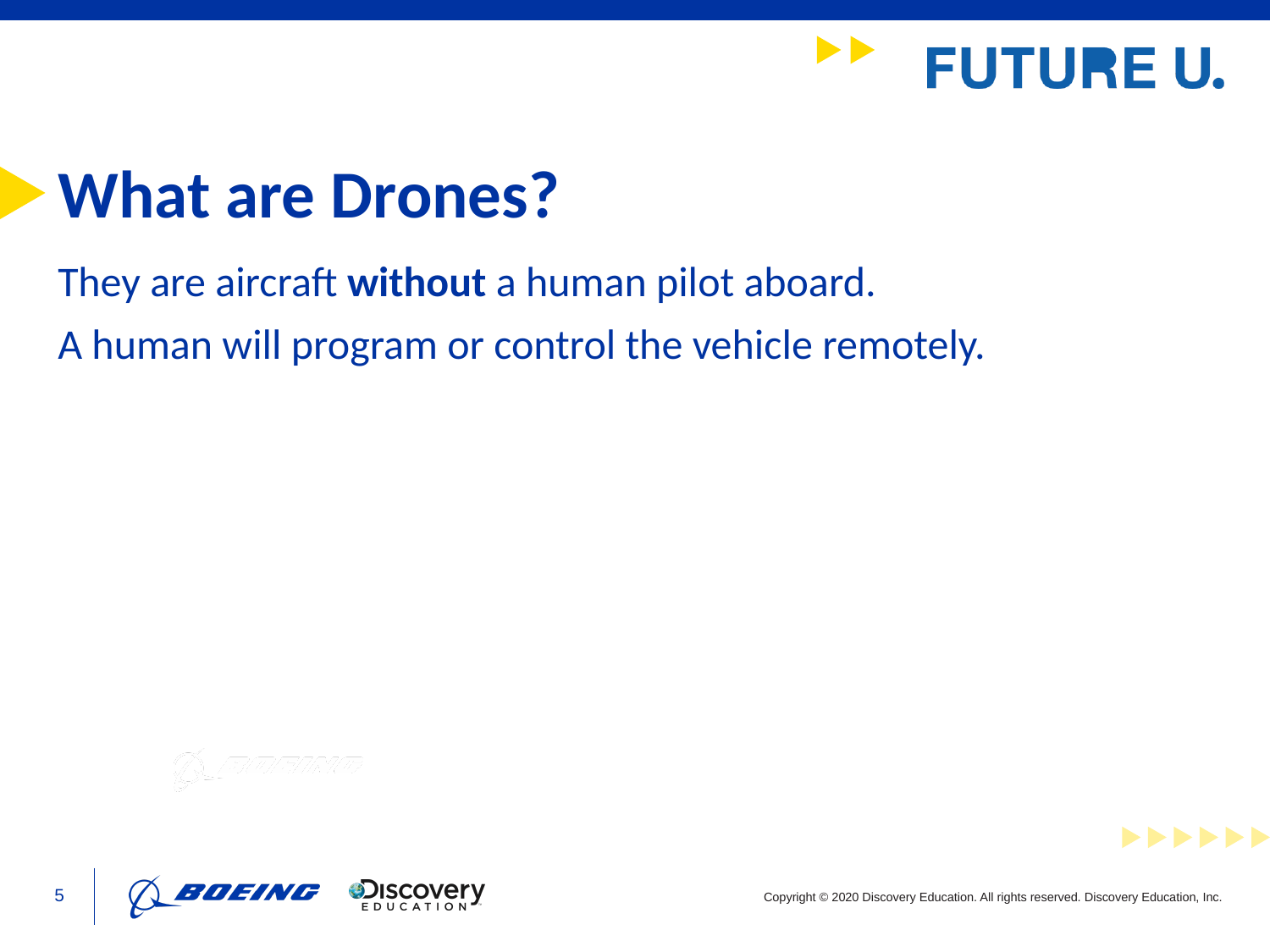

# What are Drones?
They are aircraft without a human pilot aboard.
A human will program or control the vehicle remotely.